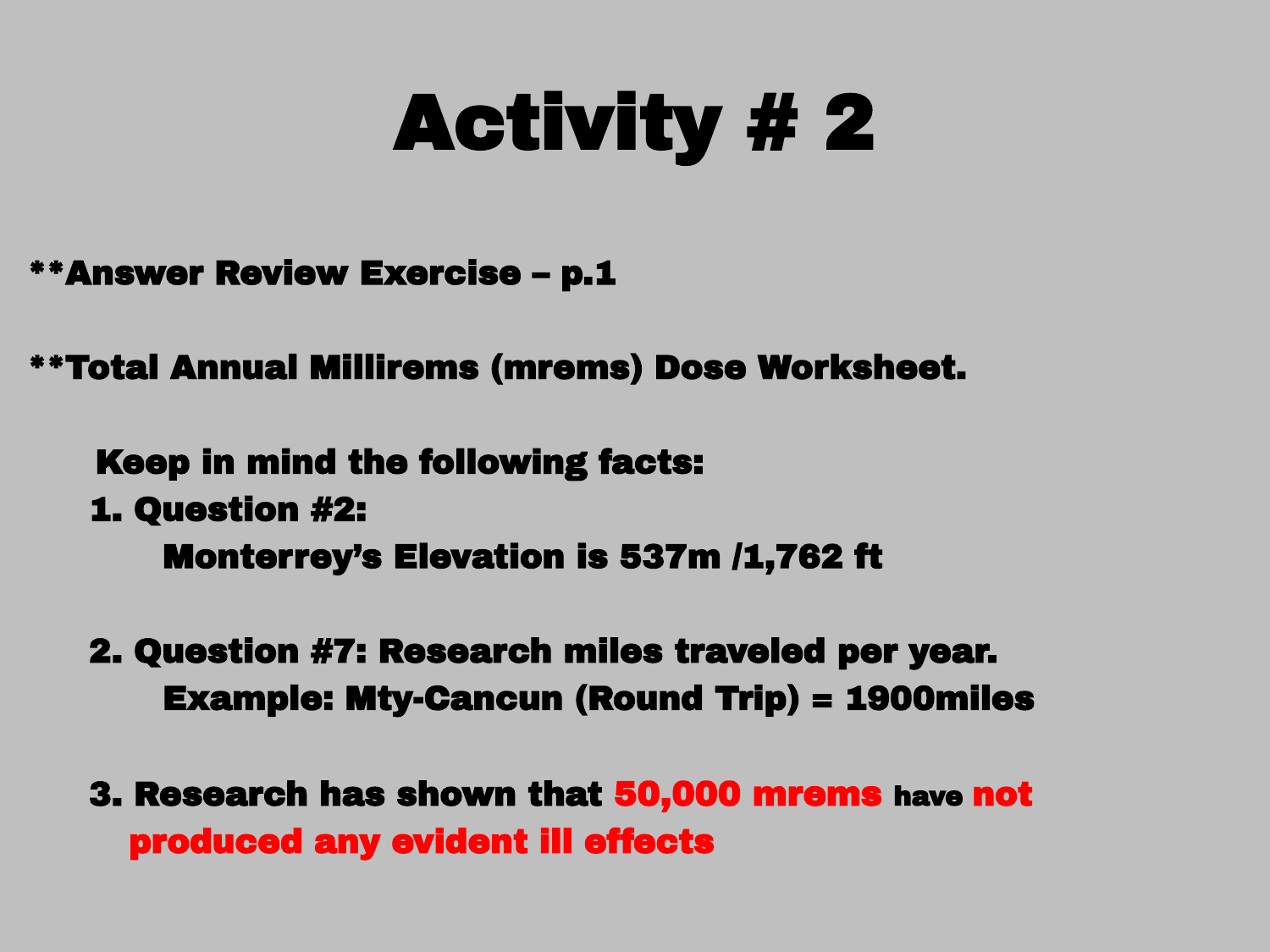

# Activity # 2

**Answer Review Exercise – p.1

**Total Annual Millirems (mrems) Dose Worksheet.

      Keep in mind the following facts:
	1. Question #2:
            Monterrey’s Elevation is 537m /1,762 ft

	2. Question #7: Research miles traveled per year.
            Example: Mty-Cancun (Round Trip) = 1900miles

	3. Research has shown that 50,000 mrems have not
         produced any evident ill effects